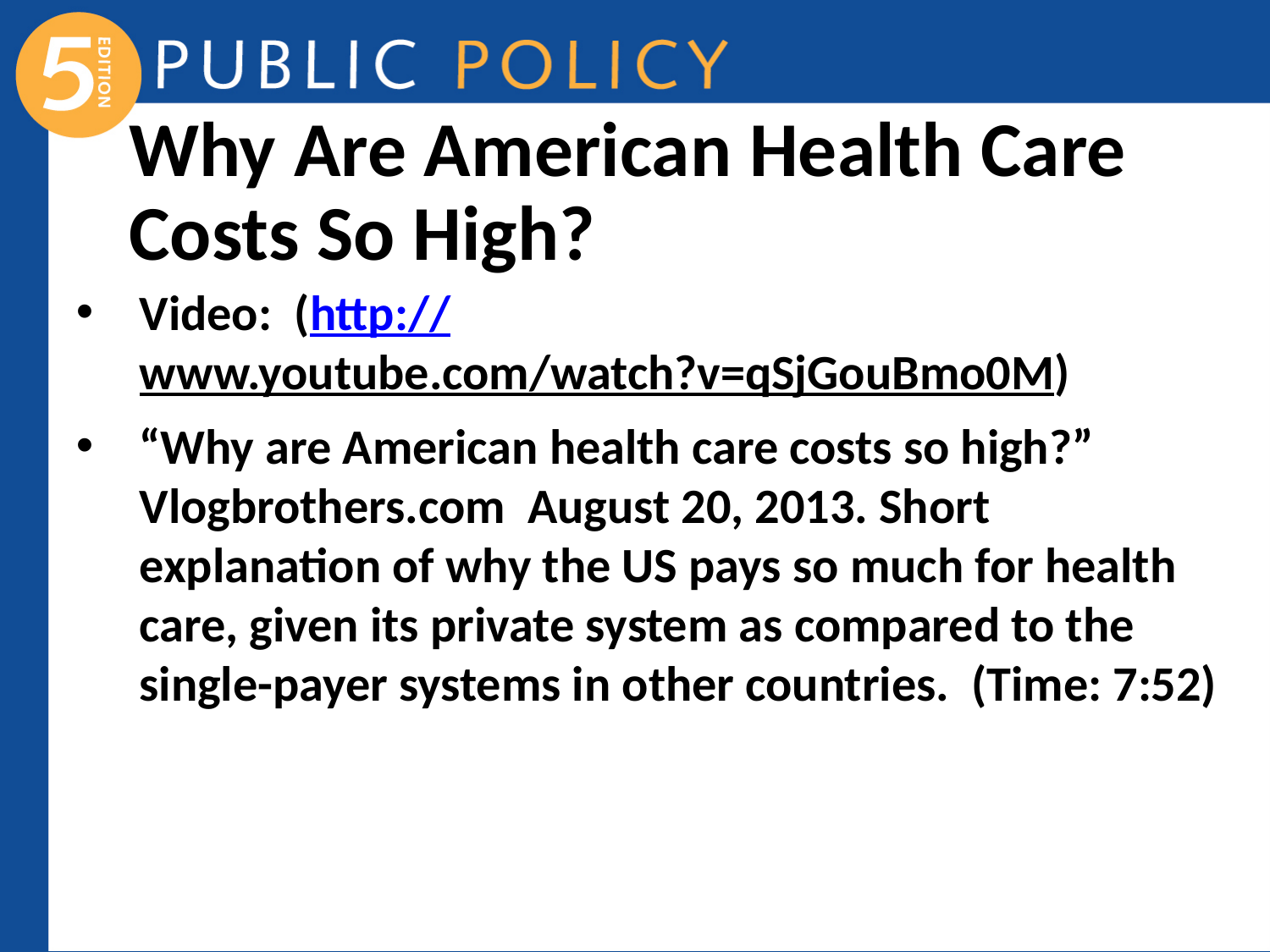

# Why Are American Health Care Costs So High?
Video:  (http://www.youtube.com/watch?v=qSjGouBmo0M)
“Why are American health care costs so high?” Vlogbrothers.com  August 20, 2013. Short explanation of why the US pays so much for health care, given its private system as compared to the single-payer systems in other countries.  (Time: 7:52)